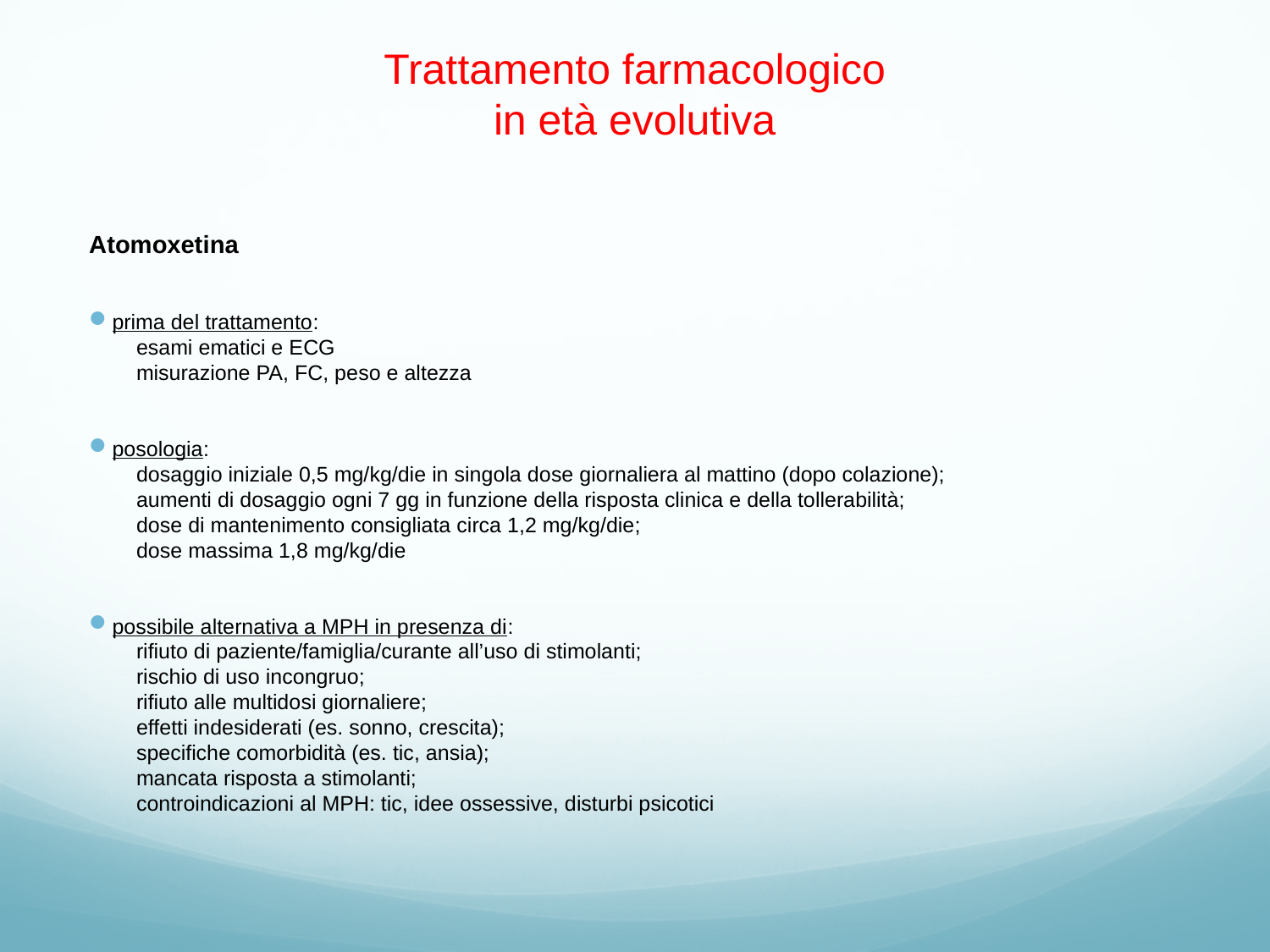

# Trattamento farmacologico in età evolutiva
Atomoxetina

prima del trattamento:
        esami ematici e ECG
        misurazione PA, FC, peso e altezza

posologia:
        dosaggio iniziale 0,5 mg/kg/die in singola dose giornaliera al mattino (dopo colazione);
        aumenti di dosaggio ogni 7 gg in funzione della risposta clinica e della tollerabilità;
        dose di mantenimento consigliata circa 1,2 mg/kg/die;
        dose massima 1,8 mg/kg/die

possibile alternativa a MPH in presenza di:
        rifiuto di paziente/famiglia/curante all’uso di stimolanti;
        rischio di uso incongruo;
        rifiuto alle multidosi giornaliere;
        effetti indesiderati (es. sonno, crescita);
        specifiche comorbidità (es. tic, ansia);
        mancata risposta a stimolanti;
        controindicazioni al MPH: tic, idee ossessive, disturbi psicotici